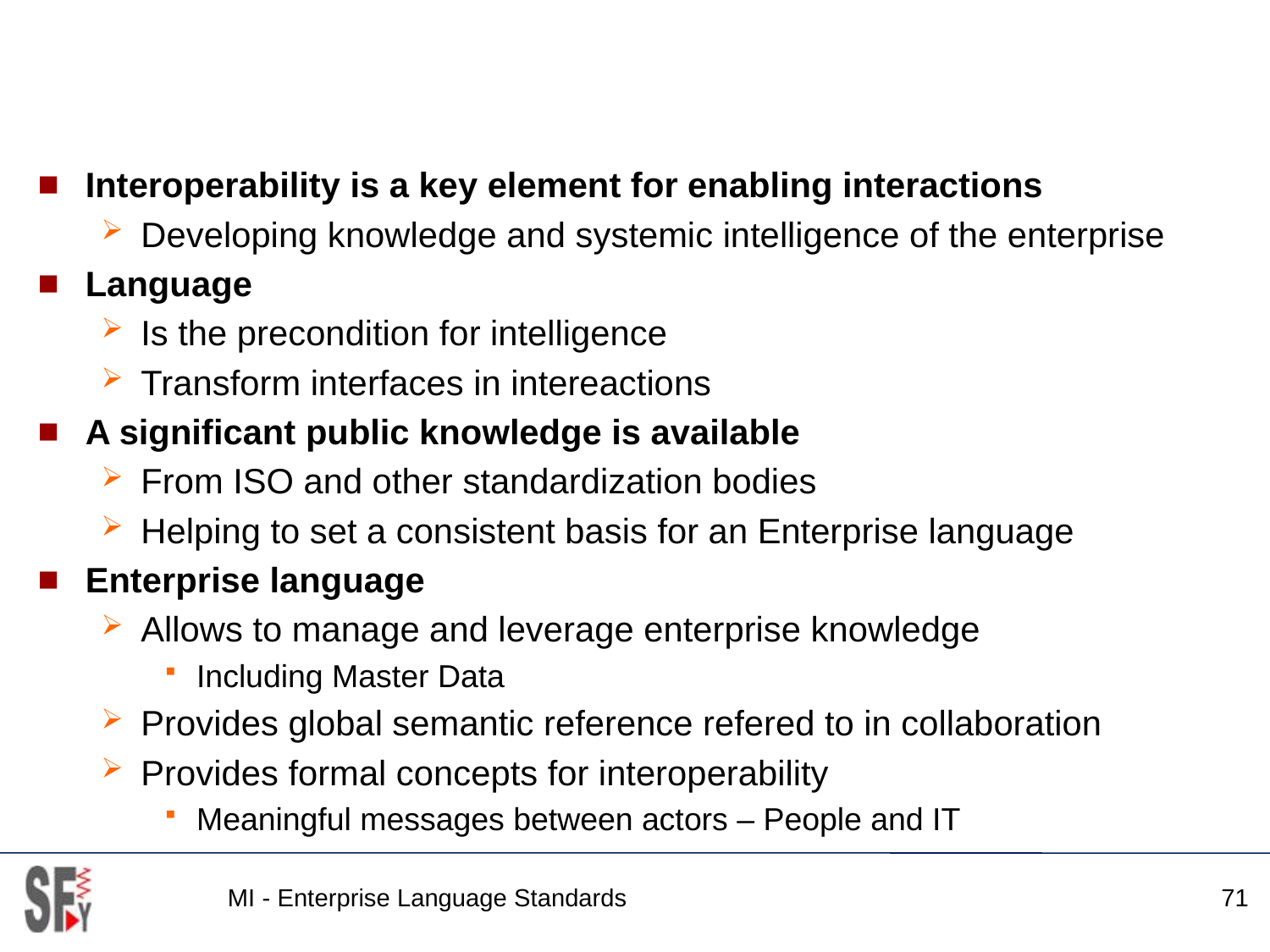

#
Interoperability is a key element for enabling interactions
Developing knowledge and systemic intelligence of the enterprise
Language
Is the precondition for intelligence
Transform interfaces in intereactions
A significant public knowledge is available
From ISO and other standardization bodies
Helping to set a consistent basis for an Enterprise language
Enterprise language
Allows to manage and leverage enterprise knowledge
Including Master Data
Provides global semantic reference refered to in collaboration
Provides formal concepts for interoperability
Meaningful messages between actors – People and IT

MI - Enterprise Language Standards
71